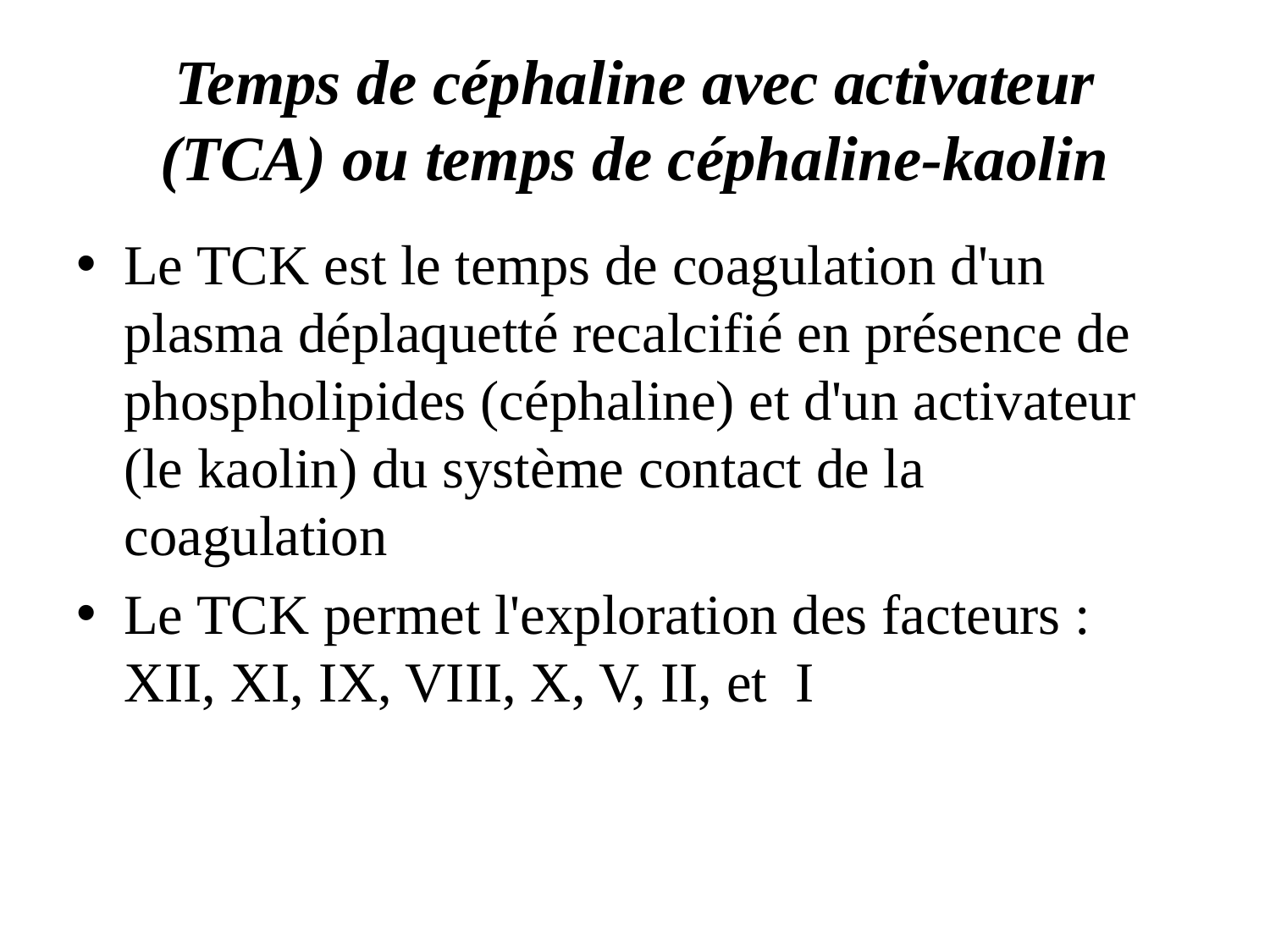

# Temps de céphaline avec activateur (TCA) ou temps de céphaline-kaolin
Le TCK est le temps de coagulation d'un plasma déplaquetté recalcifié en présence de phospholipides (céphaline) et d'un activateur (le kaolin) du système contact de la coagulation
Le TCK permet l'exploration des facteurs : XII, XI, IX, VIII, X, V, II, et  I